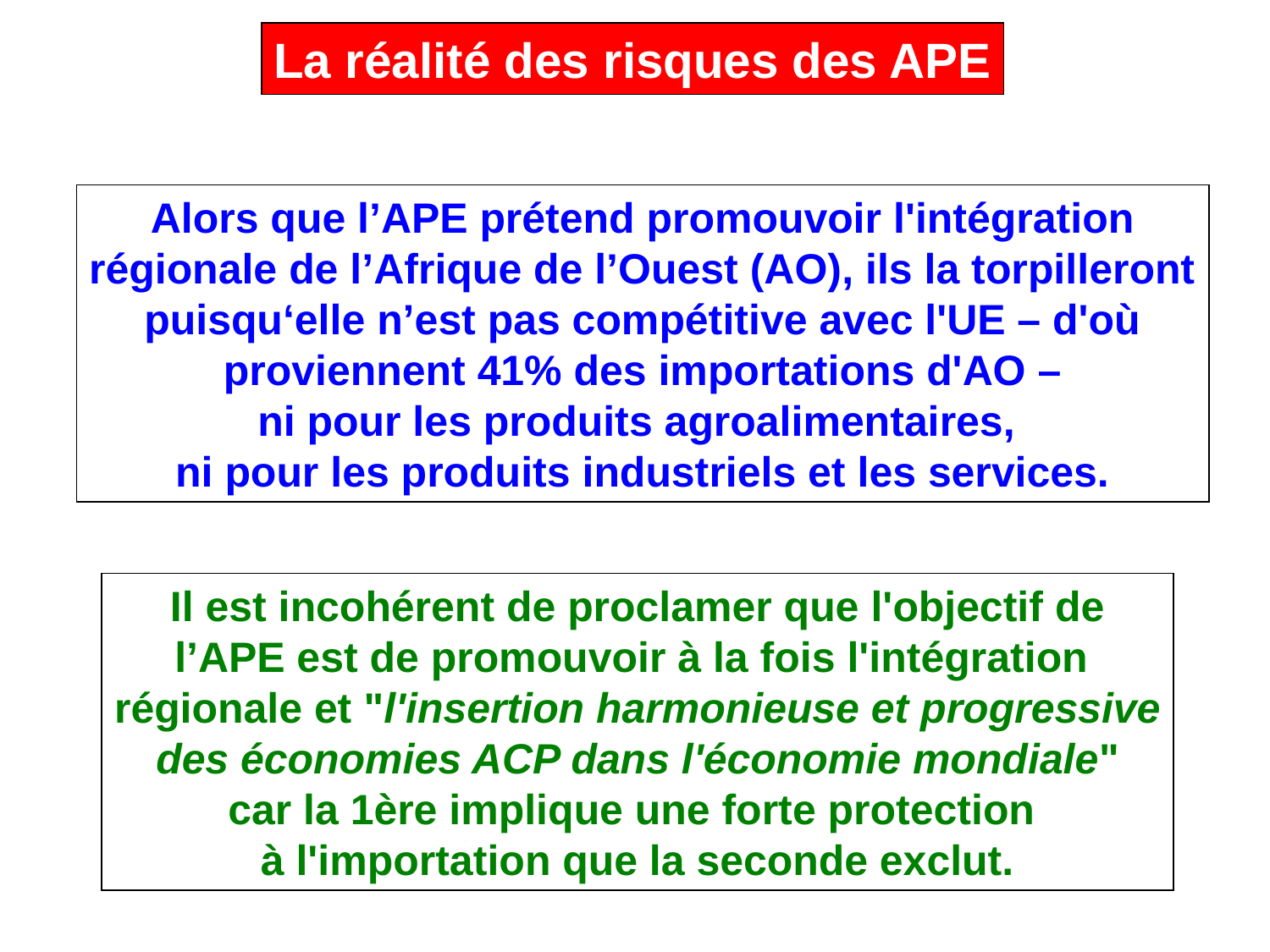

La réalité des risques des APE
Alors que l’APE prétend promouvoir l'intégration
régionale de l’Afrique de l’Ouest (AO), ils la torpilleront
puisqu‘elle n’est pas compétitive avec l'UE – d'où
proviennent 41% des importations d'AO –
ni pour les produits agroalimentaires,
ni pour les produits industriels et les services.
Il est incohérent de proclamer que l'objectif de
l’APE est de promouvoir à la fois l'intégration
régionale et "l'insertion harmonieuse et progressive
des économies ACP dans l'économie mondiale"
car la 1ère implique une forte protection
à l'importation que la seconde exclut.